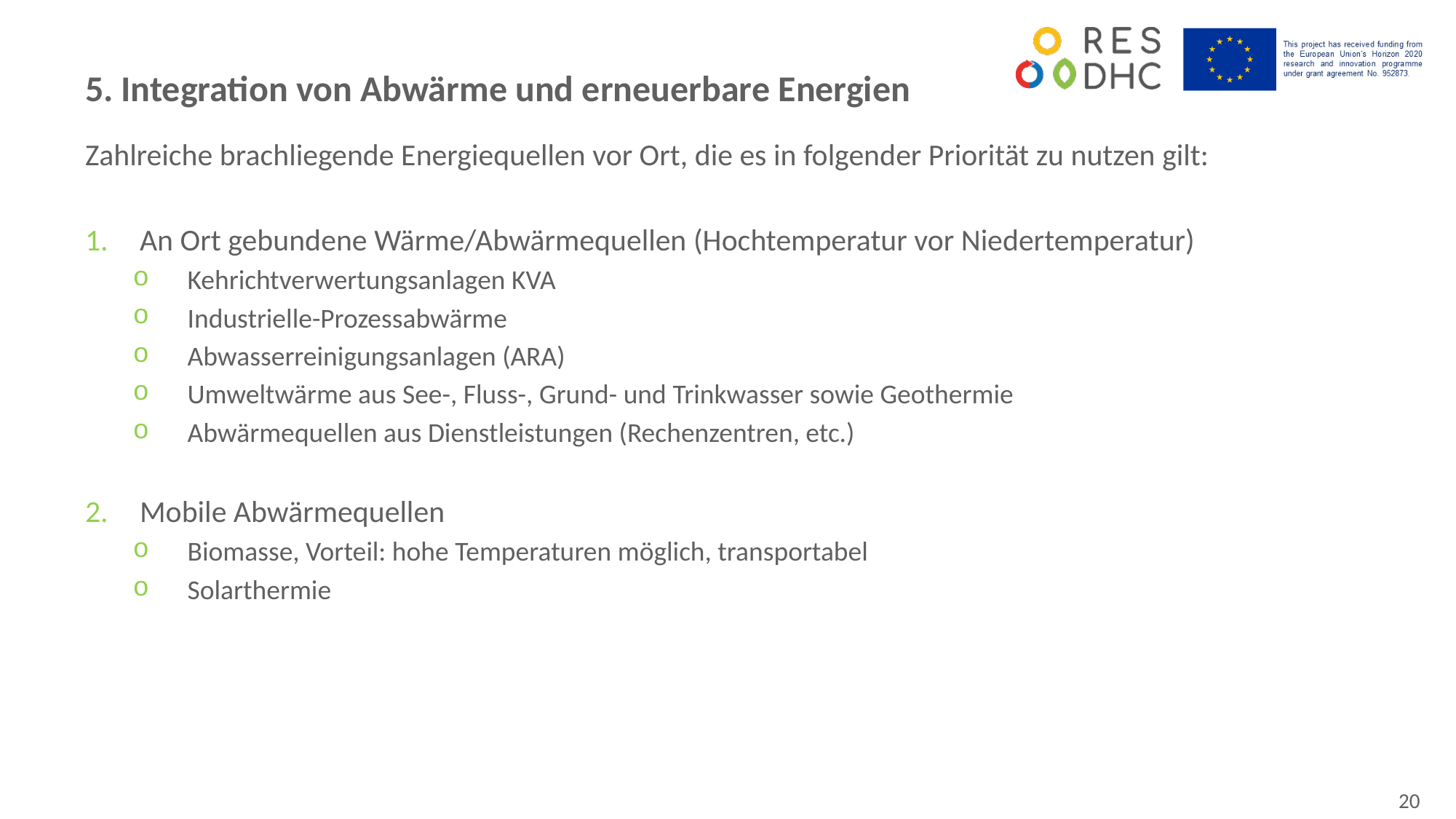

5. Integration von Abwärme und erneuerbare Energien
Zahlreiche brachliegende Energiequellen vor Ort, die es in folgender Priorität zu nutzen gilt:

An Ort gebundene Wärme/Abwärmequellen (Hochtemperatur vor Niedertemperatur)
Kehrichtverwertungsanlagen KVA
Industrielle-Prozessabwärme
Abwasserreinigungsanlagen (ARA)
Umweltwärme aus See-, Fluss-, Grund- und Trinkwasser sowie Geothermie
Abwärmequellen aus Dienstleistungen (Rechenzentren, etc.)

Mobile Abwärmequellen
Biomasse, Vorteil: hohe Temperaturen möglich, transportabel
Solarthermie

20